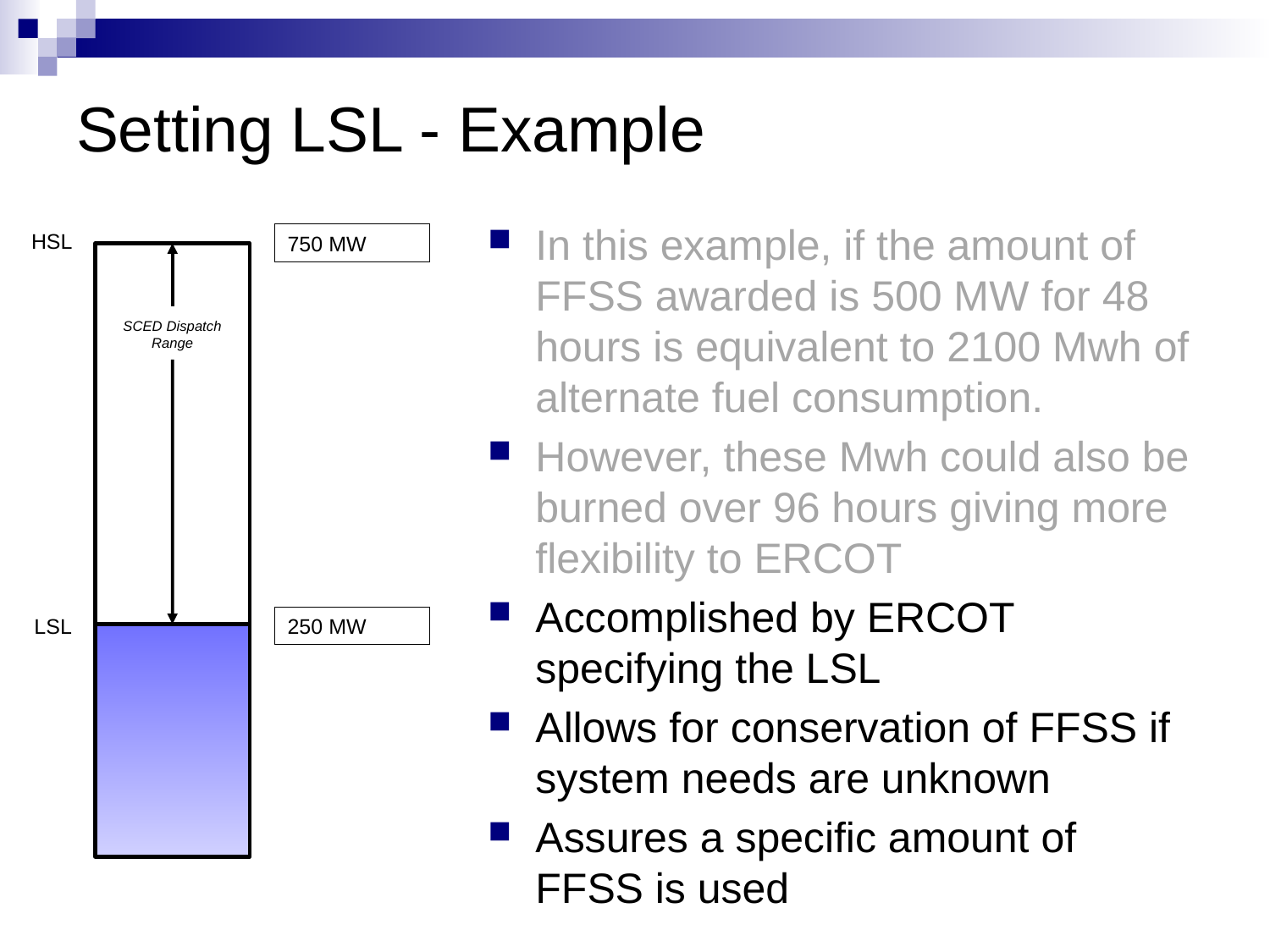

# Setting LSL - Example
In this example, if the amount of FFSS awarded is 500 MW for 48 hours is equivalent to 2100 Mwh of alternate fuel consumption.
However, these Mwh could also be burned over 96 hours giving more flexibility to ERCOT
Accomplished by ERCOT specifying the LSL
Allows for conservation of FFSS if system needs are unknown
Assures a specific amount of FFSS is used

HSL
750 MW

SCED Dispatch Range
LSL
250 MW